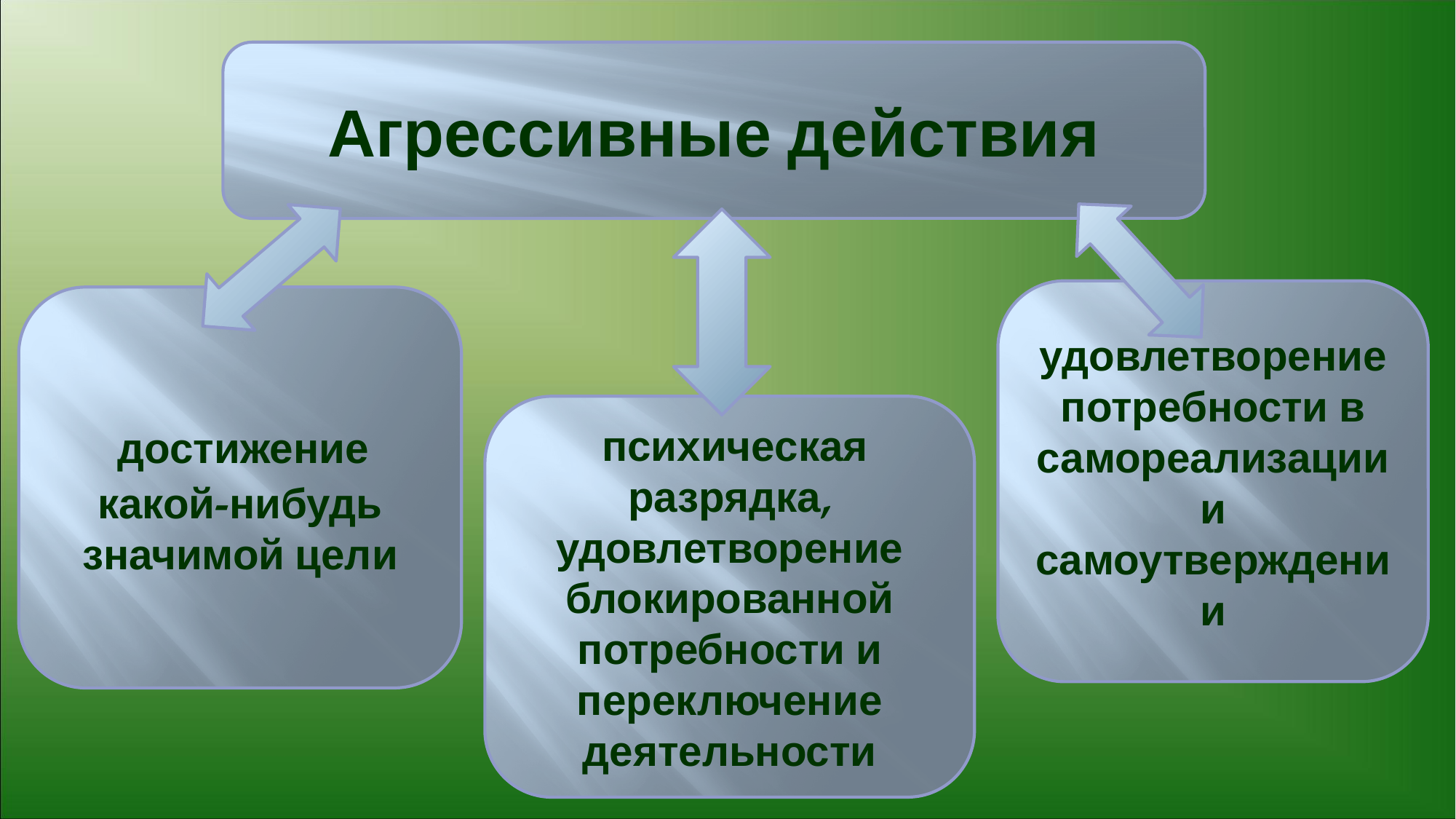

Агрессивные действия

удовлетворение потребности в самореализации и самоутверждении
 достижение
какой-нибудь значимой цели
 психическая разрядка, удовлетворение блокированной потребности и переключение деятельности